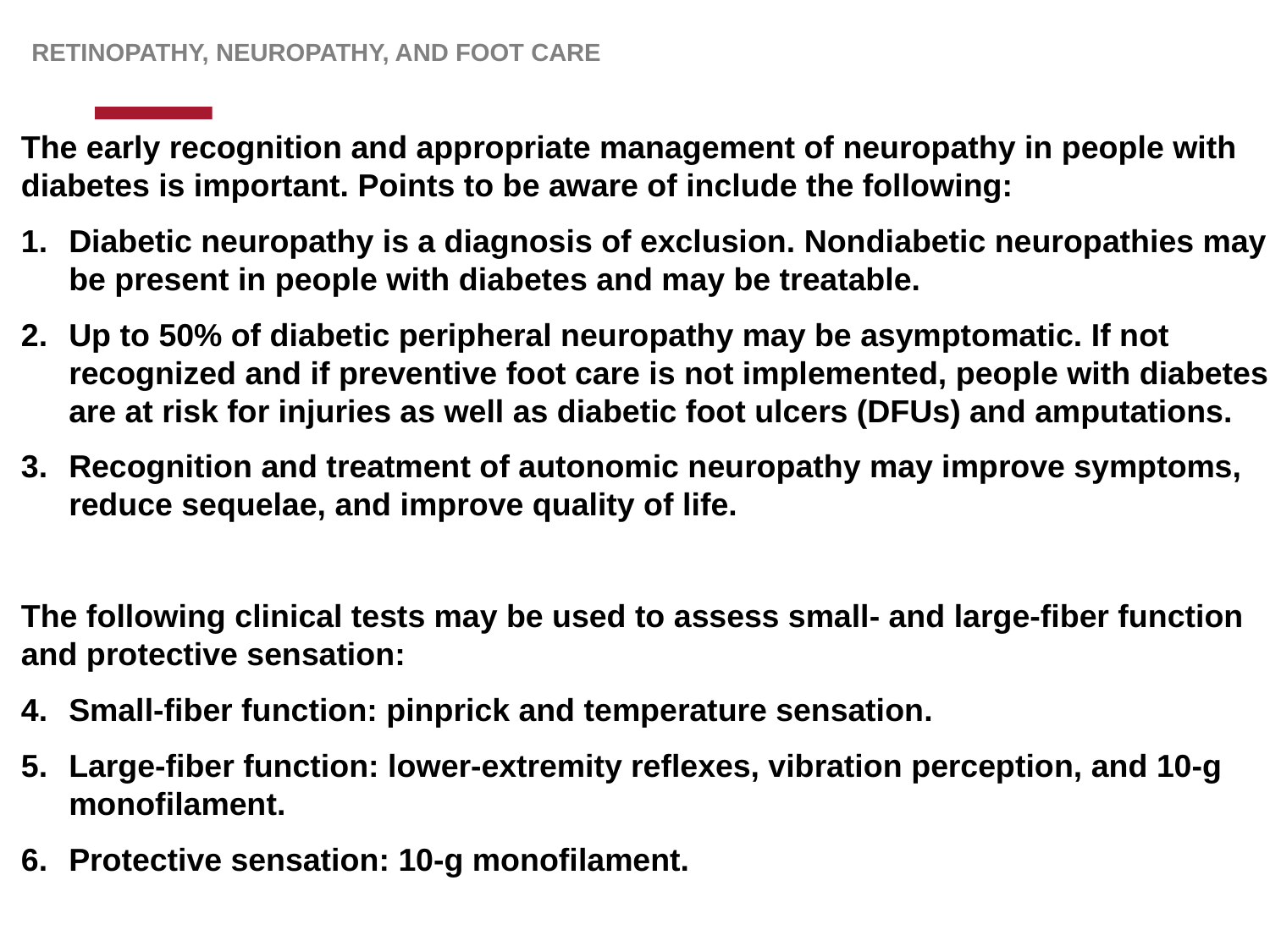

Retinopathy, neuropathy, and foot care
The early recognition and appropriate management of neuropathy in people with diabetes is important. Points to be aware of include the following:
Diabetic neuropathy is a diagnosis of exclusion. Nondiabetic neuropathies may be present in people with diabetes and may be treatable.
Up to 50% of diabetic peripheral neuropathy may be asymptomatic. If not recognized and if preventive foot care is not implemented, people with diabetes are at risk for injuries as well as diabetic foot ulcers (DFUs) and amputations.
Recognition and treatment of autonomic neuropathy may improve symptoms, reduce sequelae, and improve quality of life.

The following clinical tests may be used to assess small- and large-fiber function and protective sensation:
Small-fiber function: pinprick and temperature sensation.
Large-fiber function: lower-extremity reflexes, vibration perception, and 10-g monofilament.
Protective sensation: 10-g monofilament.